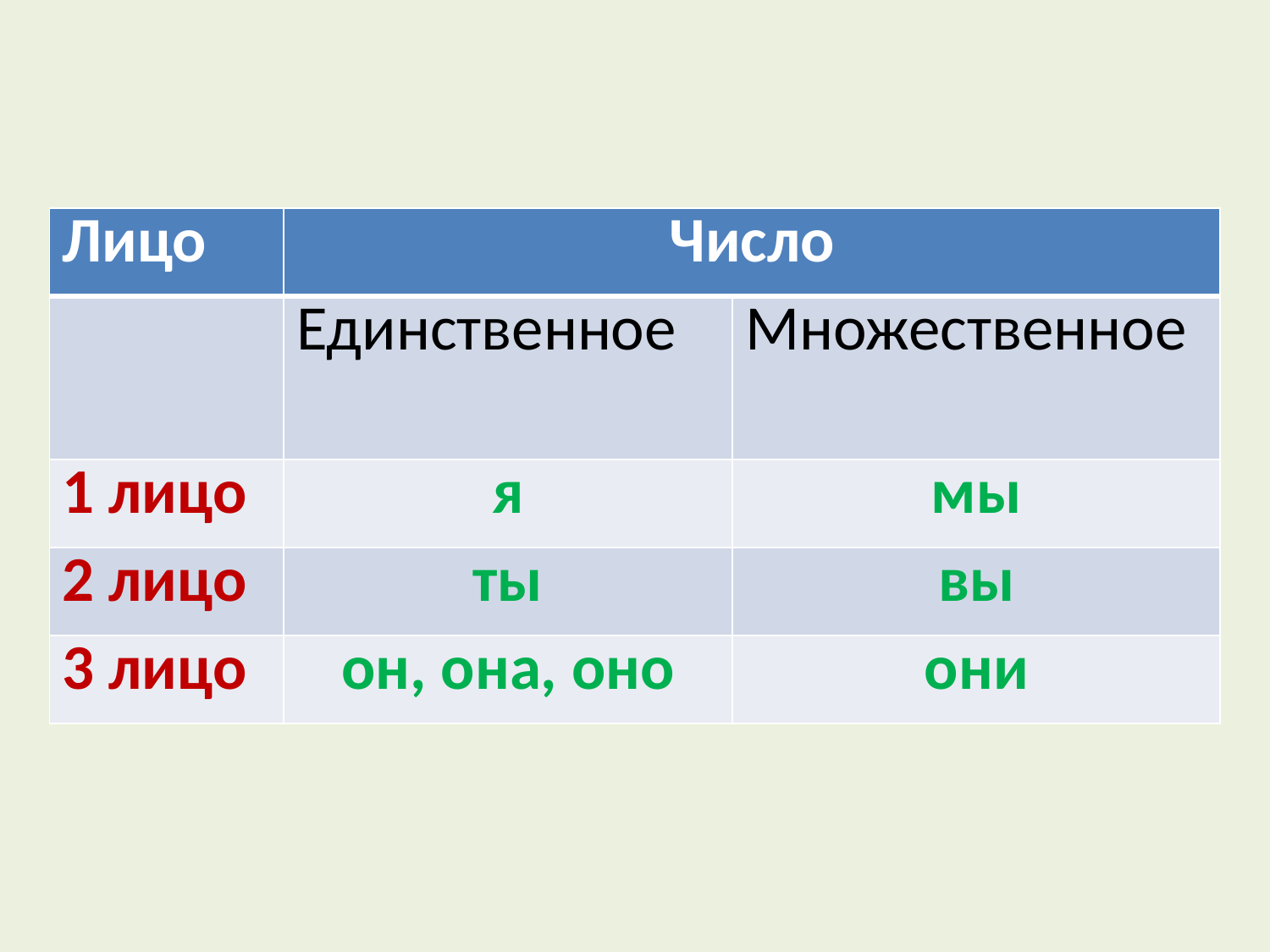

| Лицо | Число |  |
| --- | --- | --- |
|  | Единственное | Множественное |
| 1 лицо | я | мы |
| 2 лицо | ты | вы |
| 3 лицо | он, она, оно | они |